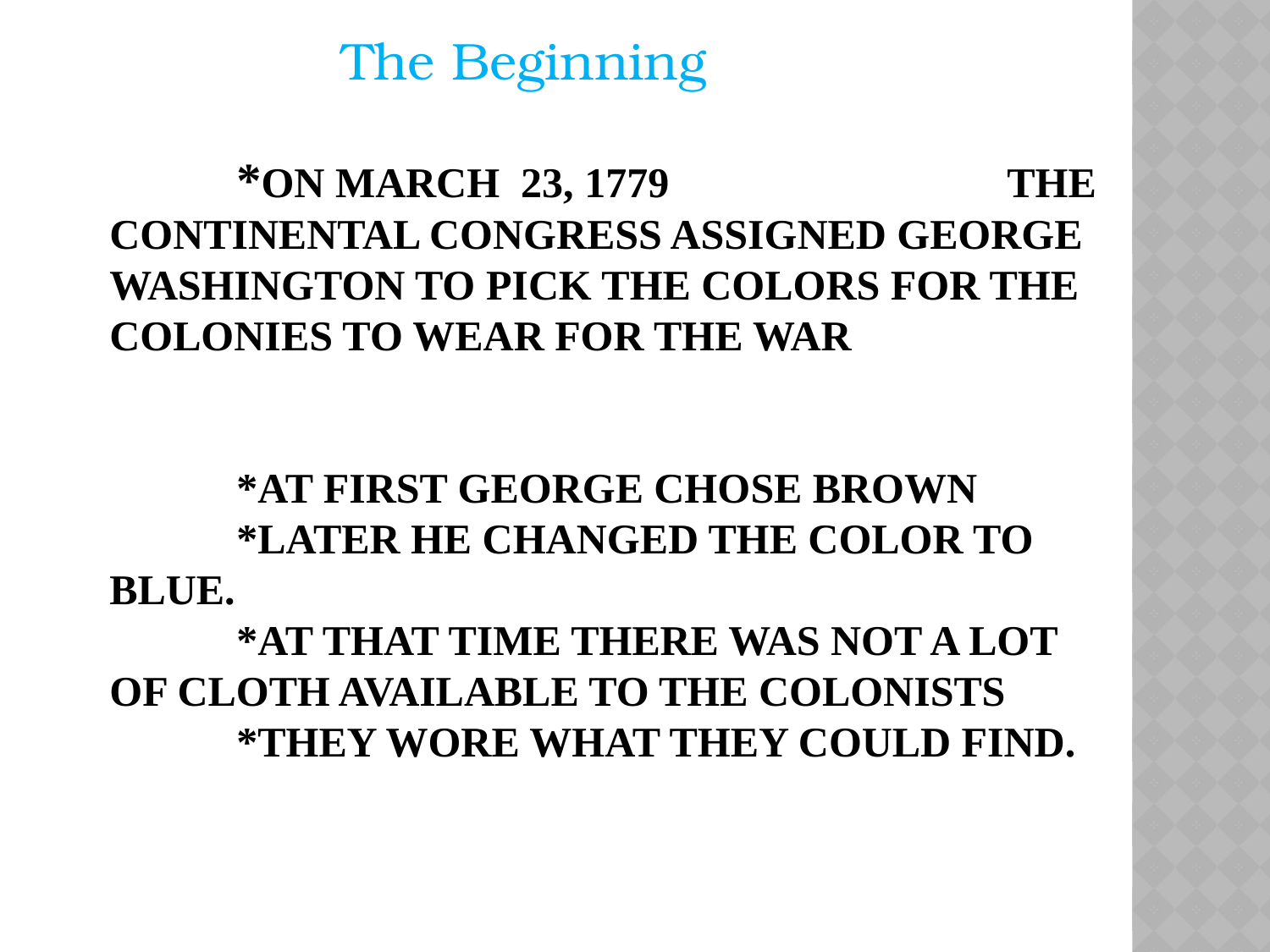

The Beginning
# *On March  23, 1779                                the Continental Congress assigned George Washington to pick the colors for the colonies to wear for the war *at first George chose brown *later he changed the color to blue. *At that time there was not a lot of cloth available to the colonists *they wore what they could find.